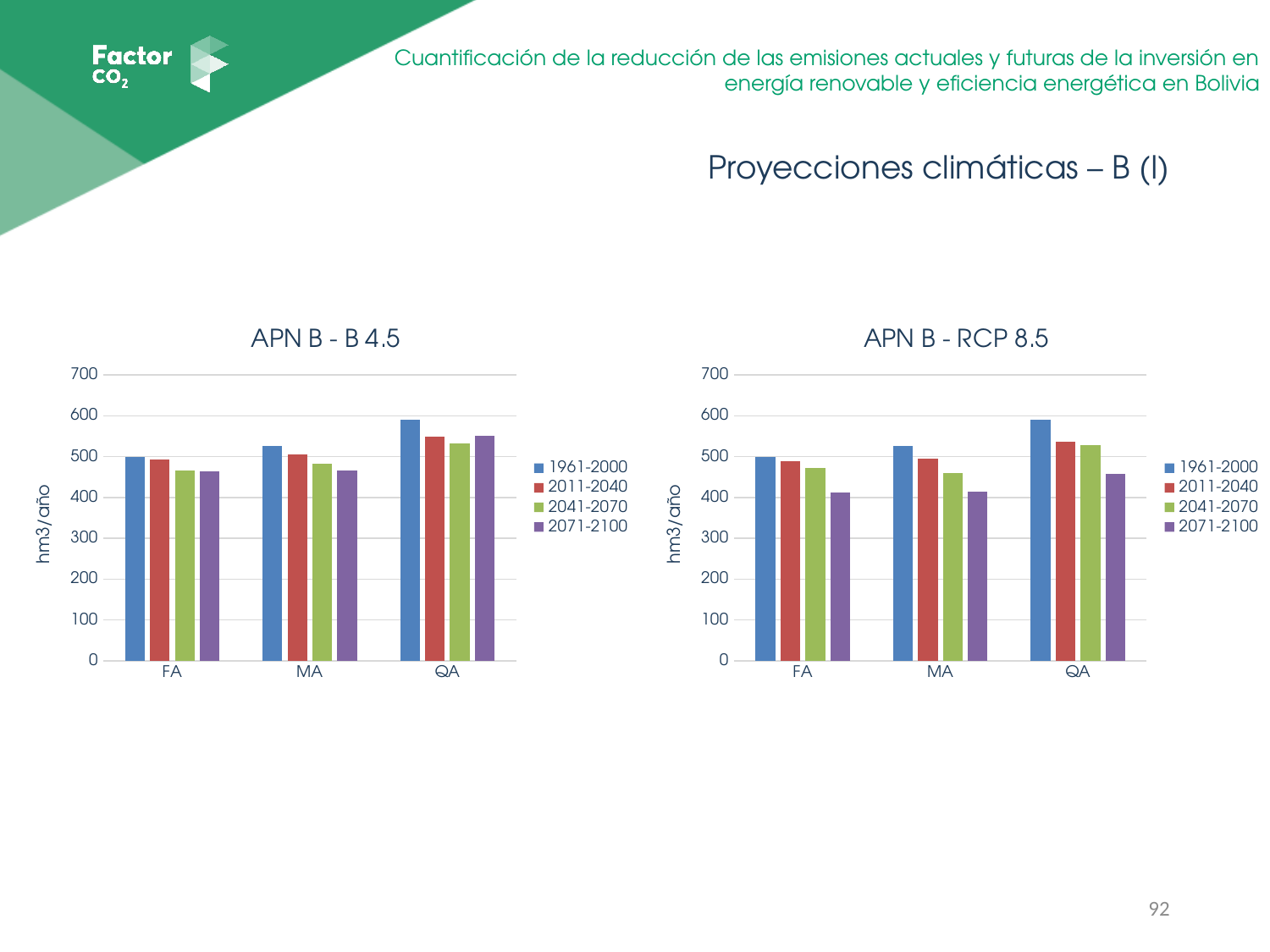

Proyecciones climáticas – B (I)

### Chart: APN B - B 4.5

| Category |  |  |  |  |
|---|---|---|---|---|
| FA | 500.0 | 493.0 | 465.0 | 464.0 |
| MA | 527.0 | 505.0 | 483.0 | 465.0 |
| QA | 590.0 | 549.0 | 532.0 | 552.0 |

### Chart: APN B - RCP 8.5

| Category |  |  |  |  |
|---|---|---|---|---|
| FA | 500.0 | 488.0 | 472.0 | 413.0 |
| MA | 527.0 | 495.0 | 460.0 | 414.0 |
| QA | 590.0 | 537.0 | 528.0 | 457.0 |
92